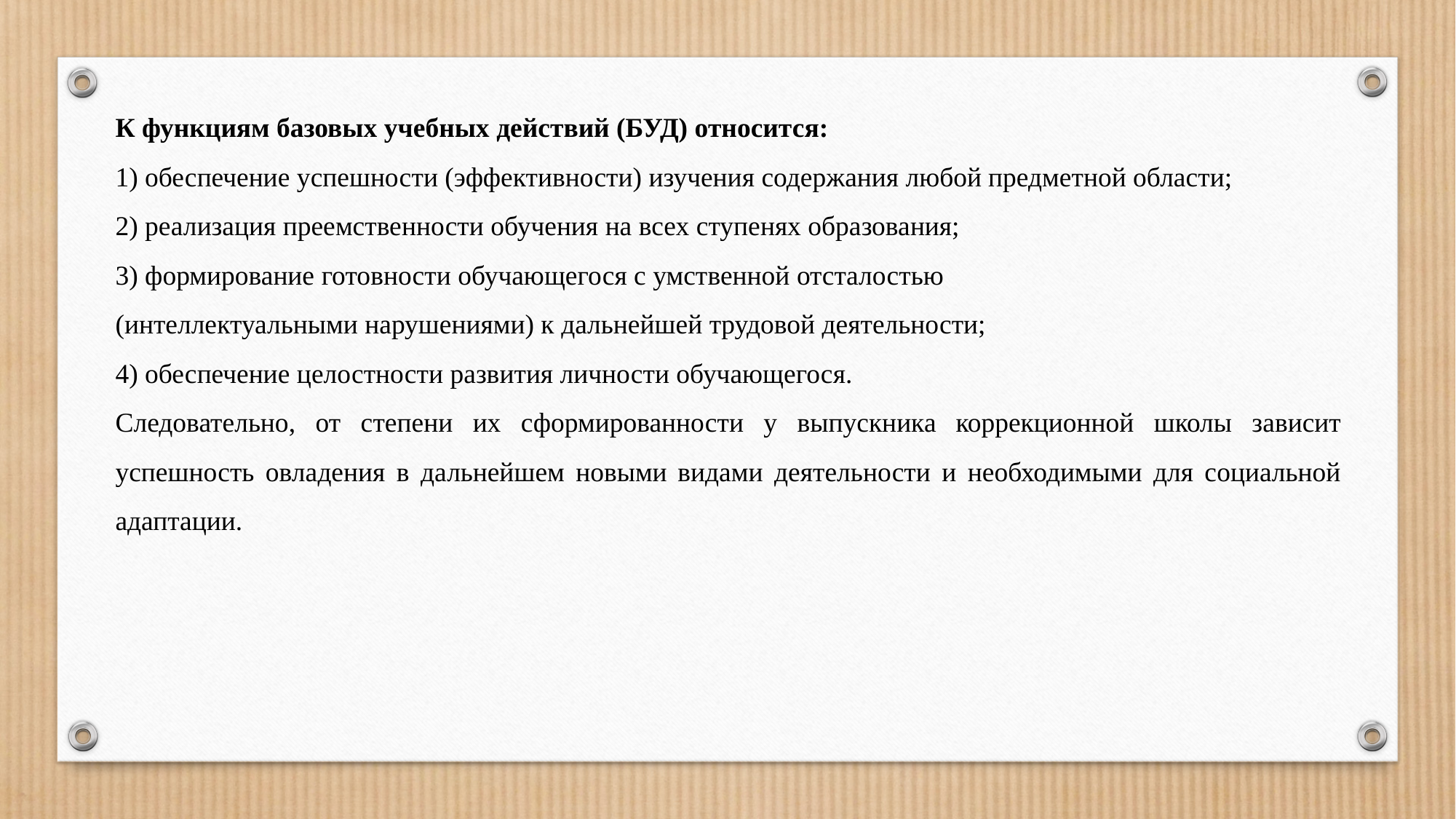

К функциям базовых учебных действий (БУД) относится:
1) обеспечение успешности (эффективности) изучения содержания любой предметной области;
2) реализация преемственности обучения на всех ступенях образования;
3) формирование готовности обучающегося с умственной отсталостью
(интеллектуальными нарушениями) к дальнейшей трудовой деятельности;
4) обеспечение целостности развития личности обучающегося.
Следовательно, от степени их сформированности у выпускника коррекционной школы зависит успешность овладения в дальнейшем новыми видами деятельности и необходимыми для социальной адаптации.